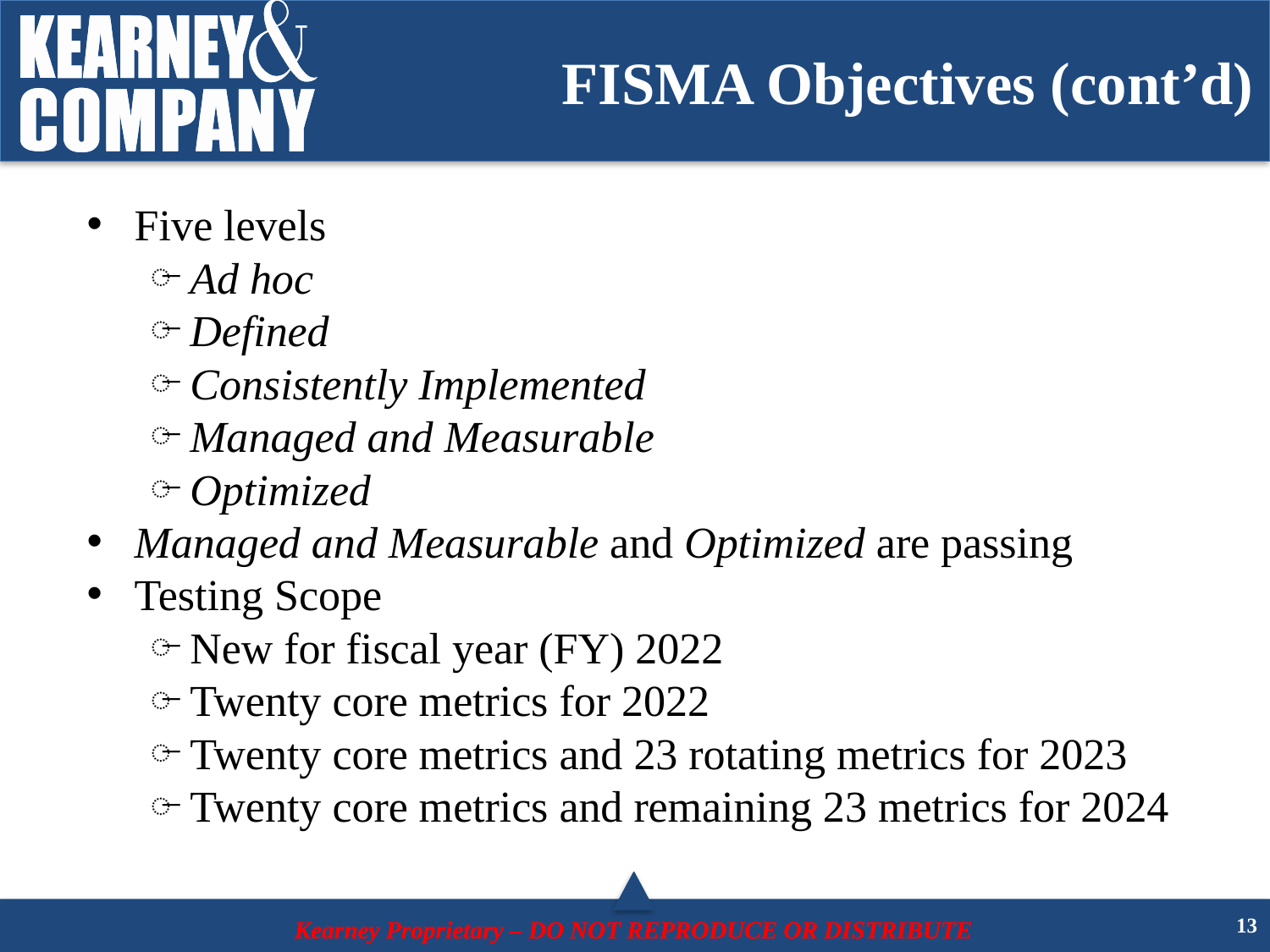

# FISMA Objectives (cont’d)
Five levels
Ad hoc
Defined
Consistently Implemented
Managed and Measurable
Optimized
Managed and Measurable and Optimized are passing
Testing Scope
New for fiscal year (FY) 2022
Twenty core metrics for 2022
Twenty core metrics and 23 rotating metrics for 2023
Twenty core metrics and remaining 23 metrics for 2024

13